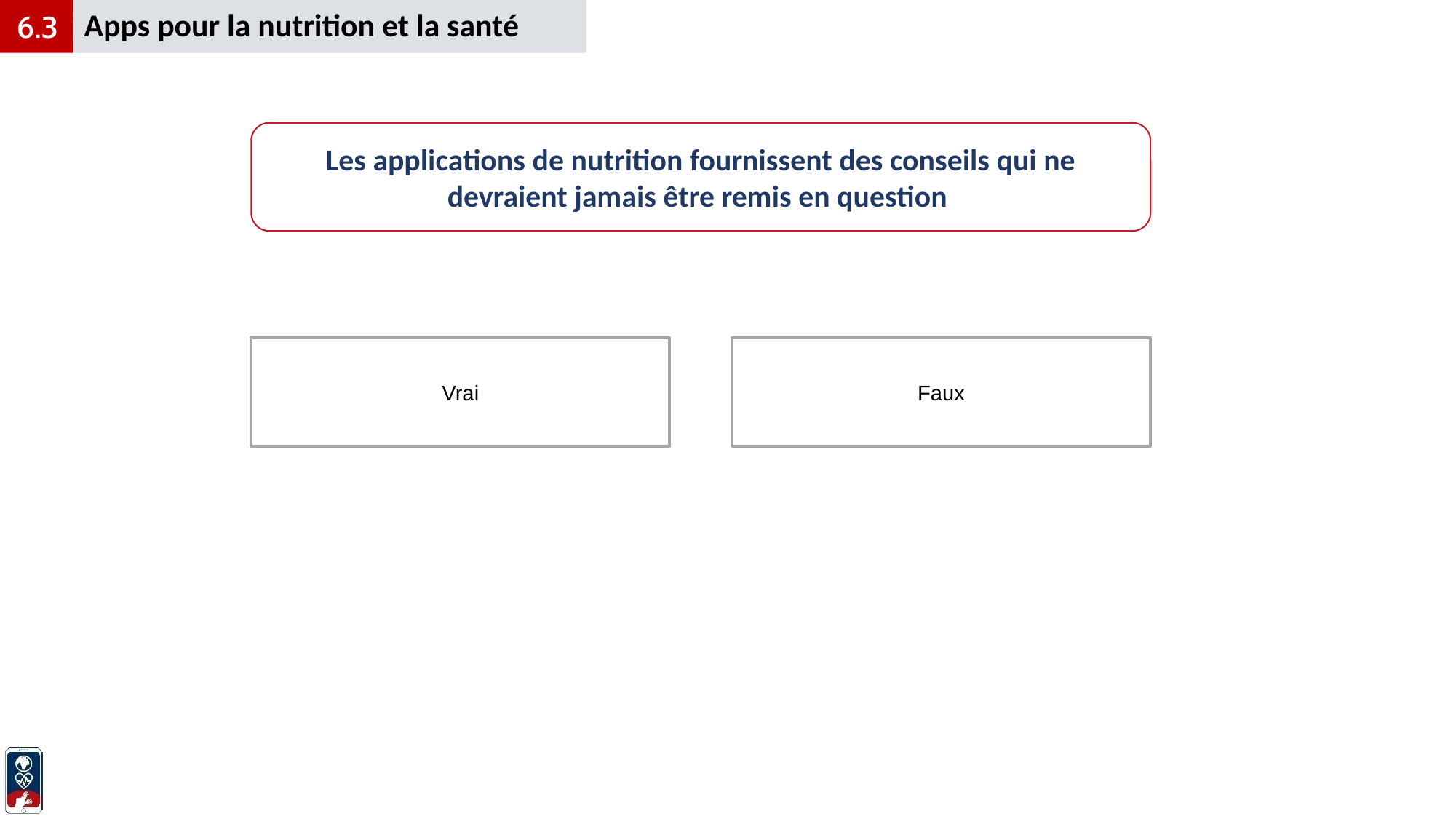

Apps pour la nutrition et la santé
6.3
Les applications de nutrition fournissent des conseils qui ne devraient jamais être remis en question
Faux
Vrai